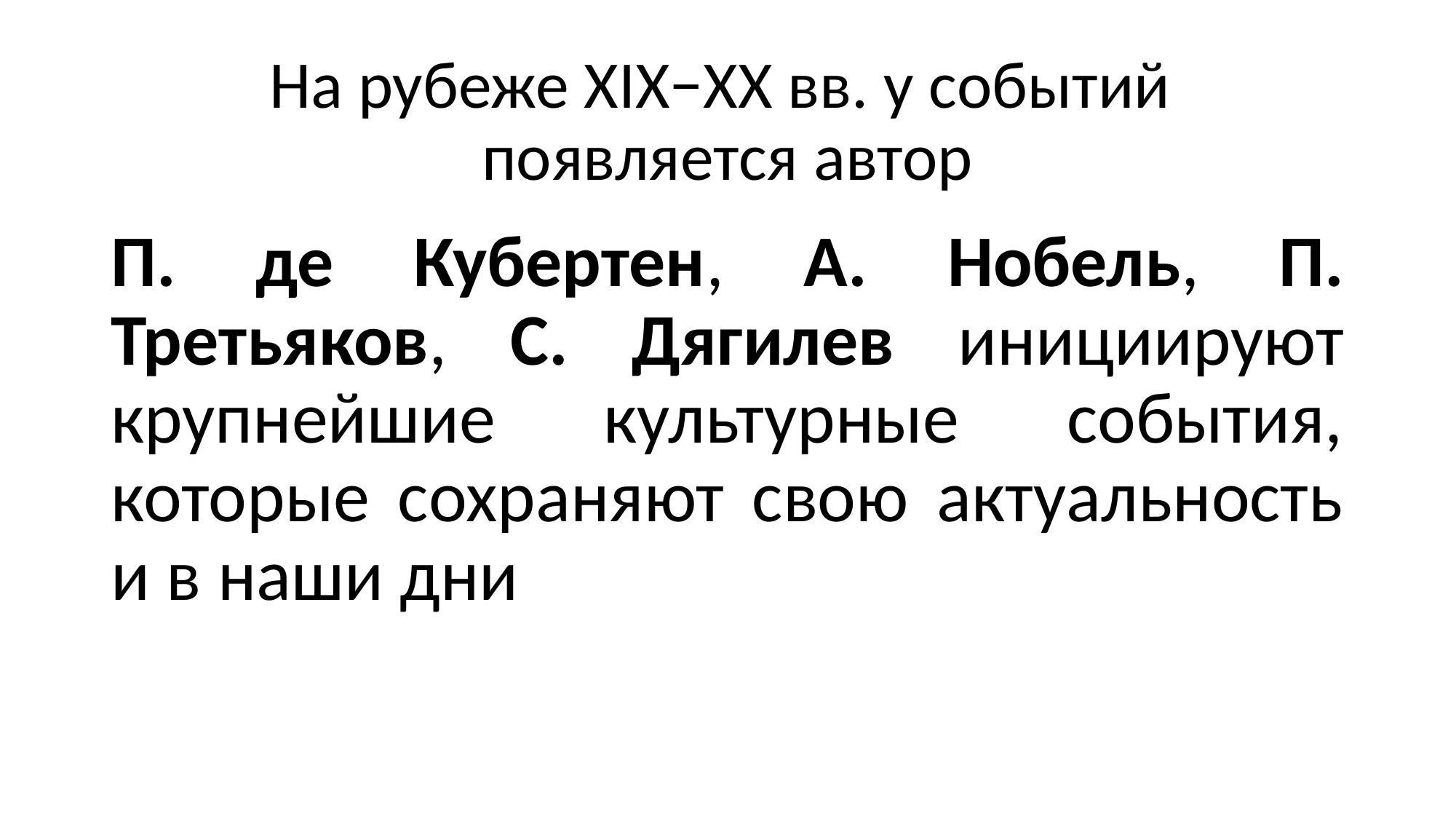

# На рубеже XIX−XX вв. у событий появляется автор
П. де Кубертен, А. Нобель, П. Третьяков, С. Дягилев инициируют крупнейшие культурные события, которые сохраняют свою актуальность и в наши дни